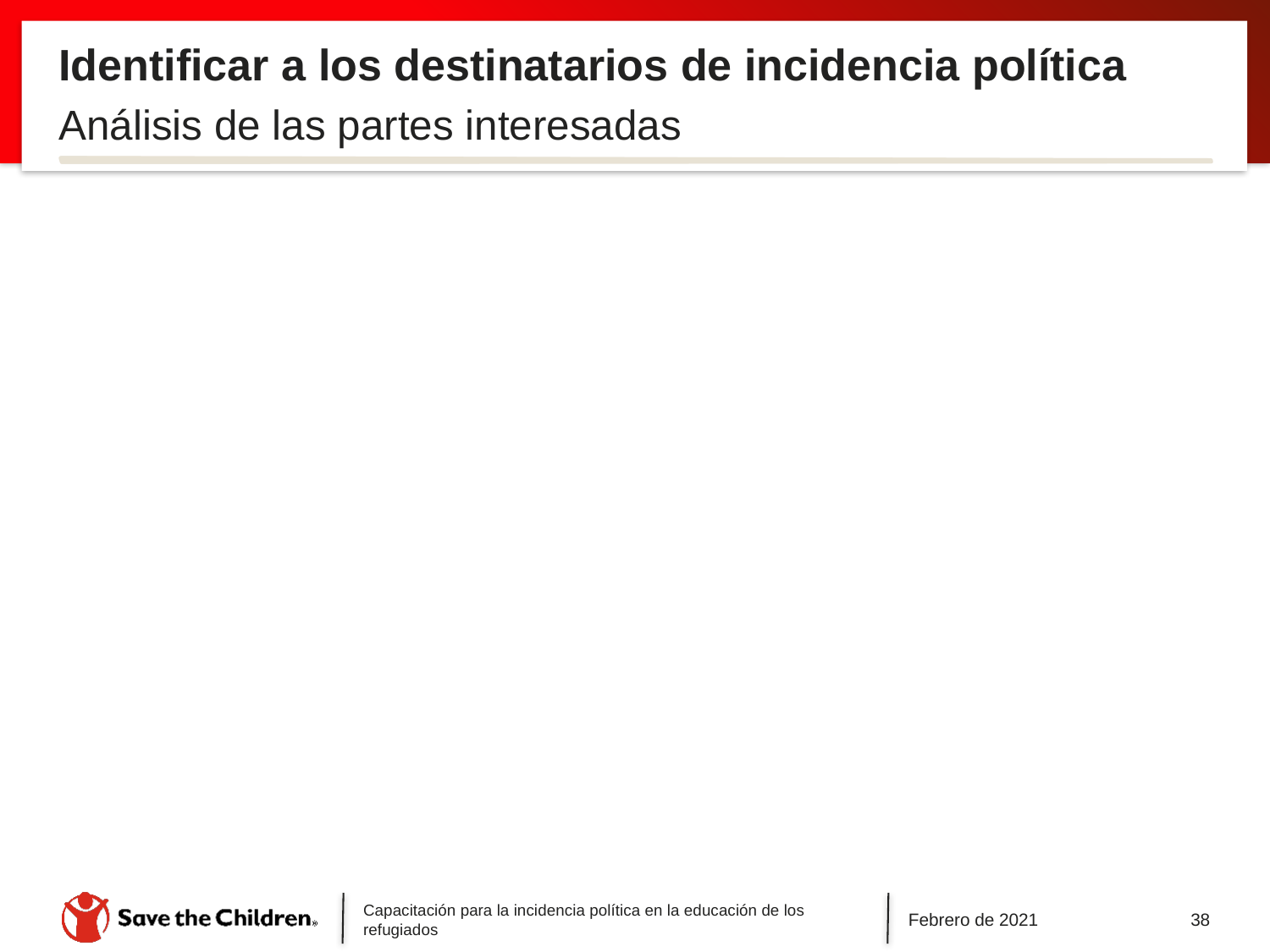

# Identificar a los destinatarios de incidencia política
Análisis de las partes interesadas
Capacitación para la incidencia política en la educación de los refugiados
Febrero de 2021
38